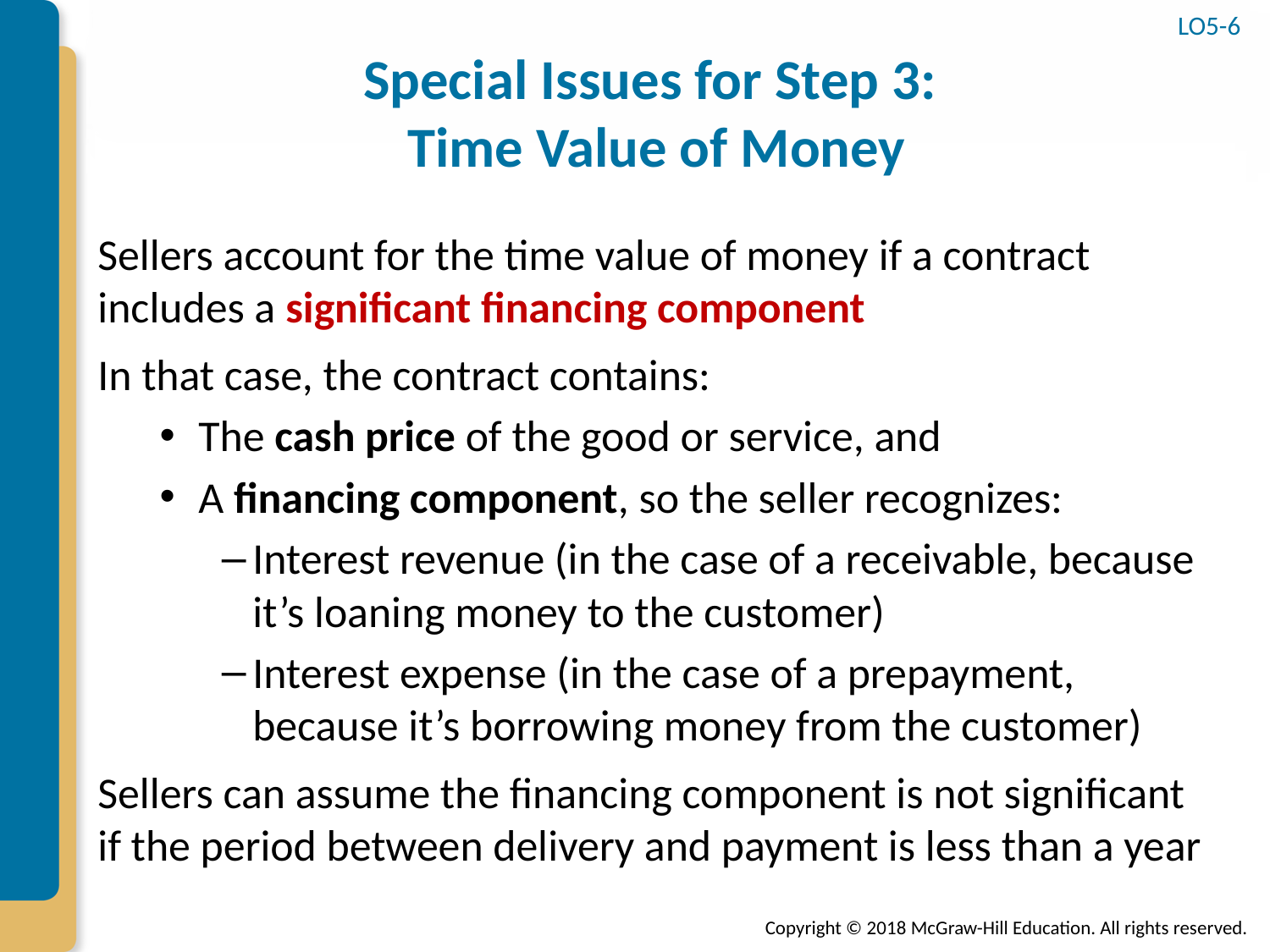

LO5-6
# Special Issues for Step 3: Time Value of Money
Sellers account for the time value of money if a contract includes a significant financing component
In that case, the contract contains:
The cash price of the good or service, and
A financing component, so the seller recognizes:
Interest revenue (in the case of a receivable, because it’s loaning money to the customer)
Interest expense (in the case of a prepayment, because it’s borrowing money from the customer)
Sellers can assume the financing component is not significant if the period between delivery and payment is less than a year